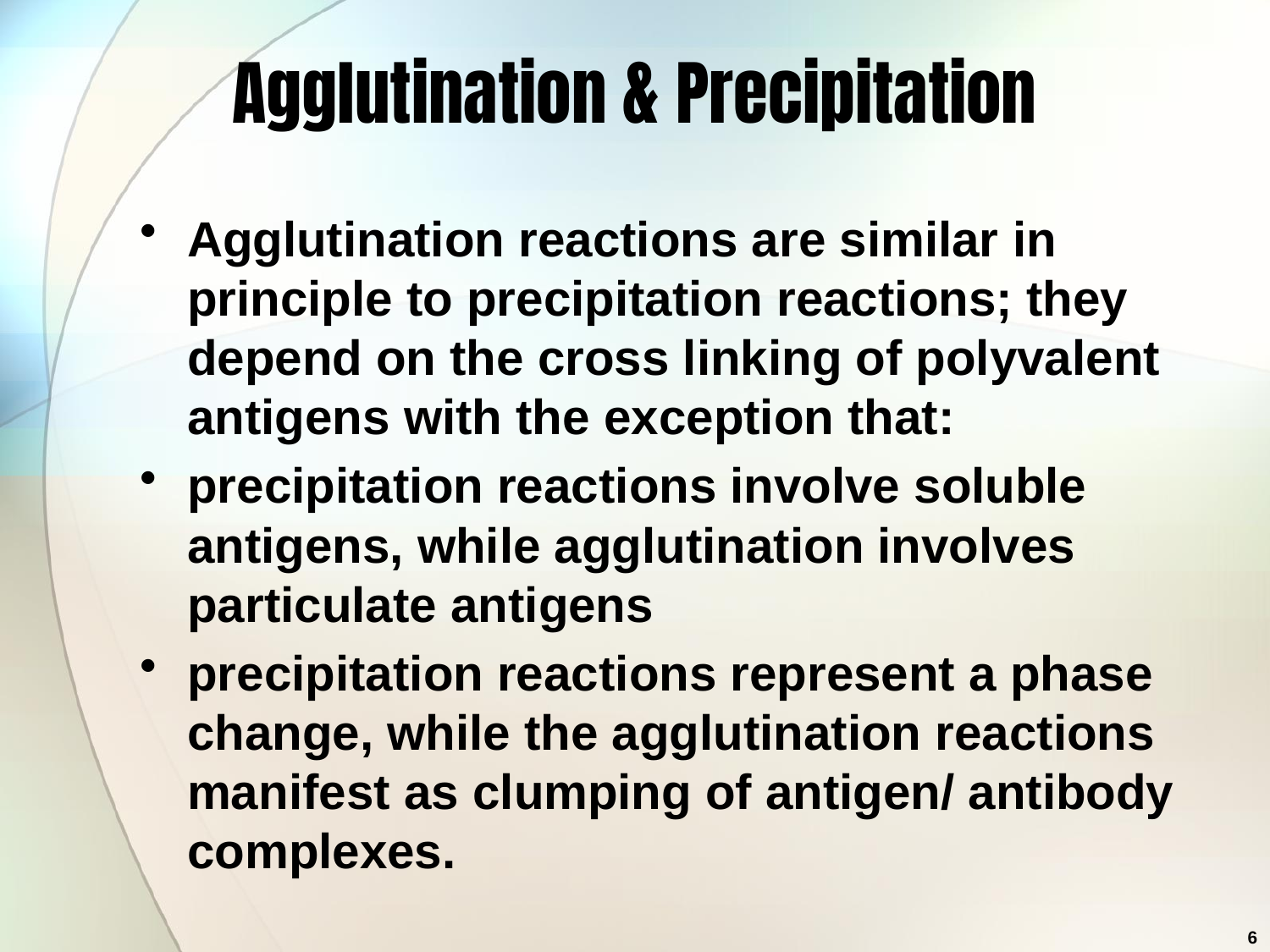

# Agglutination & Precipitation
Agglutination reactions are similar in principle to precipitation reactions; they depend on the cross linking of polyvalent antigens with the exception that:
precipitation reactions involve soluble antigens, while agglutination involves particulate antigens
precipitation reactions represent a phase change, while the agglutination reactions manifest as clumping of antigen/ antibody complexes.
6